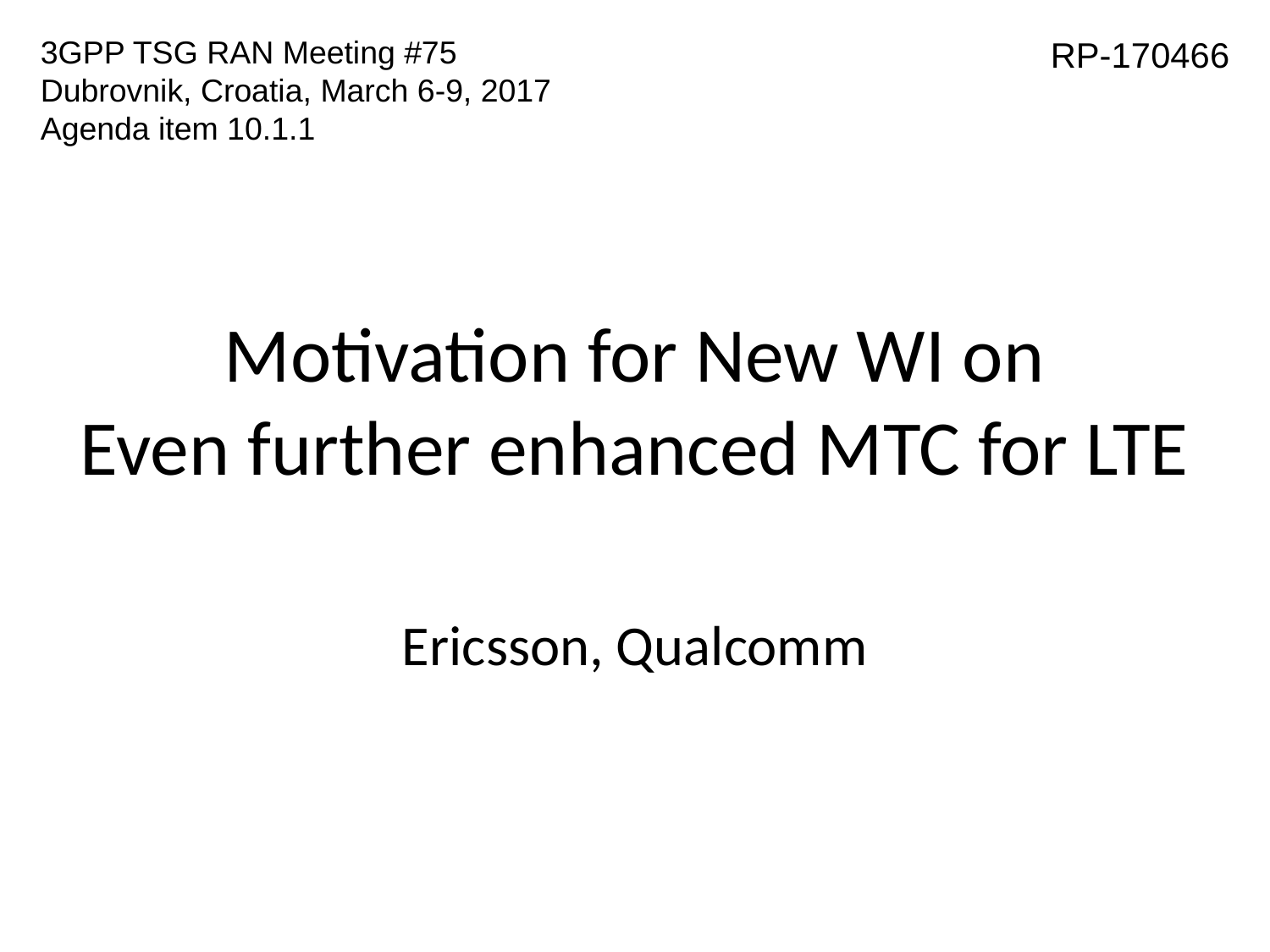

3GPP TSG RAN Meeting #75
Dubrovnik, Croatia, March 6-9, 2017
Agenda item 10.1.1
RP-170466
# Motivation for New WI on Even further enhanced MTC for LTE
Ericsson, Qualcomm